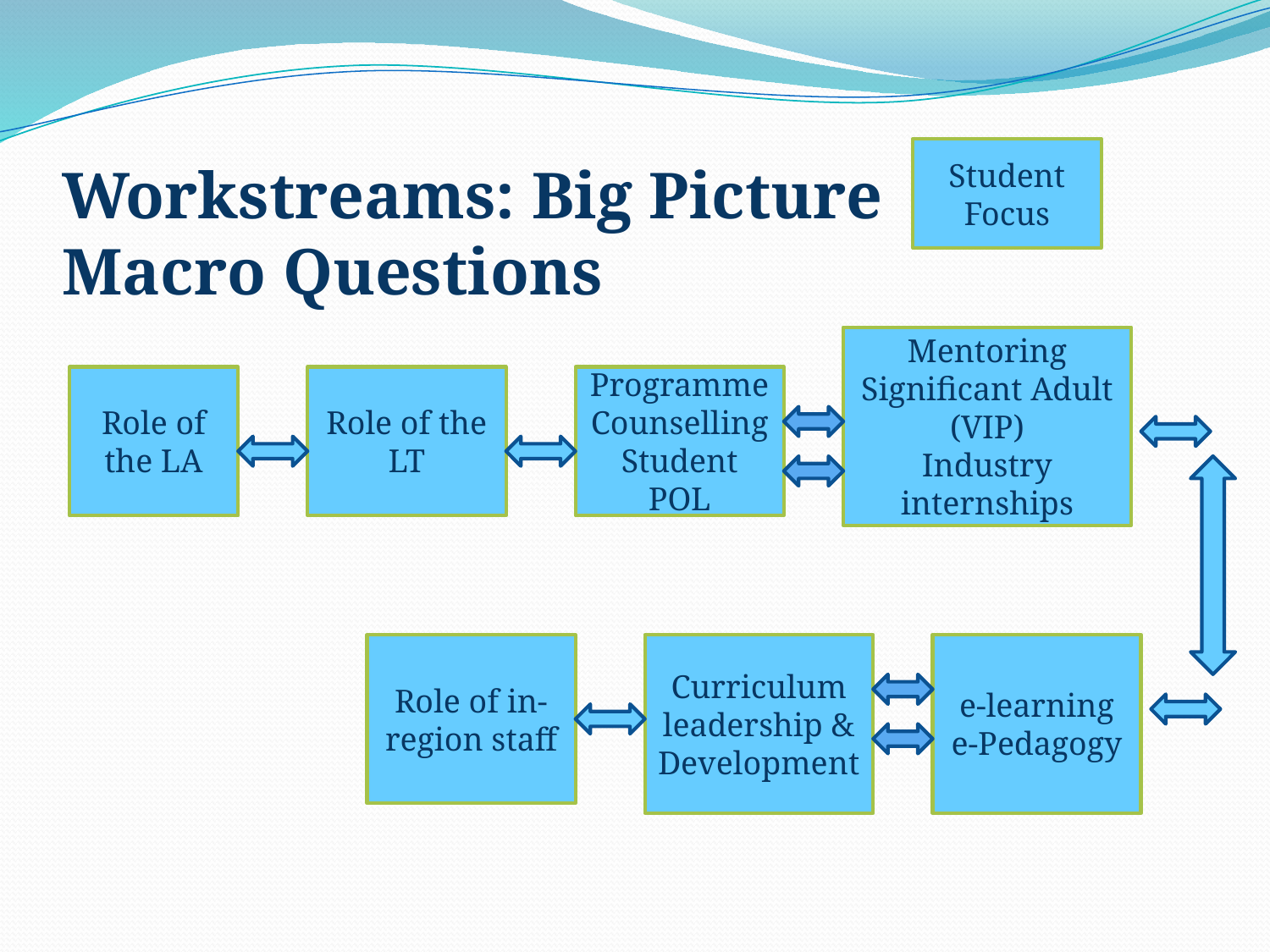

Student Focus
Workstreams: Big Picture
Macro Questions
Mentoring Significant Adult (VIP)
Industry internships
Role of the LA
Role of the LT
Programme Counselling Student POL

Role of in-region staff
Curriculum leadership & Development
e-learning
e-Pedagogy